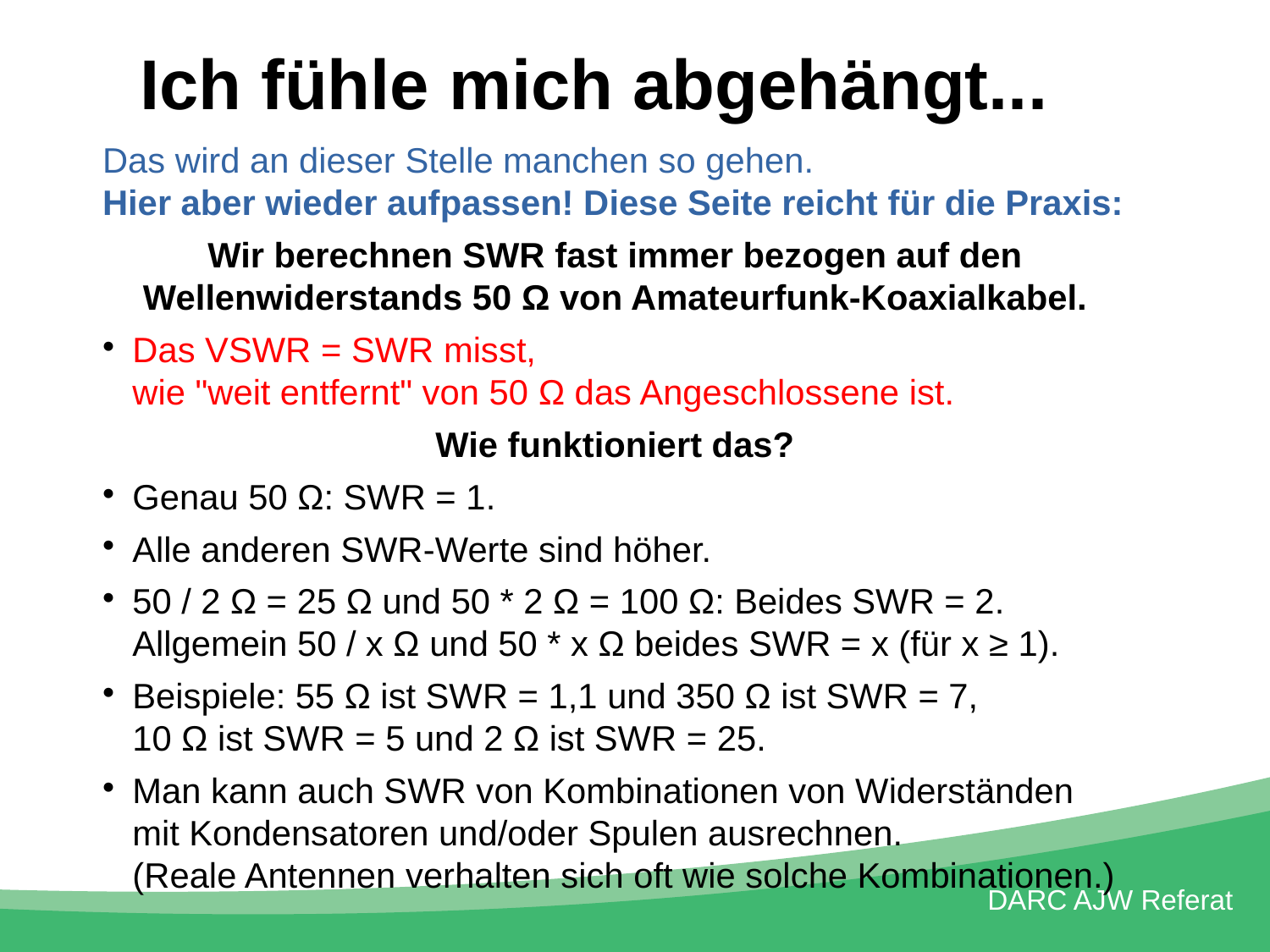

Ich fühle mich abgehängt...
Das wird an dieser Stelle manchen so gehen.
Hier aber wieder aufpassen! Diese Seite reicht für die Praxis:
Wir berechnen SWR fast immer bezogen auf den
Wellenwiderstands 50 Ω von Amateurfunk-Koaxialkabel.
Das VSWR = SWR misst,
wie "weit entfernt" von 50 Ω das Angeschlossene ist.
Wie funktioniert das?
Genau 50 Ω: SWR = 1.
Alle anderen SWR-Werte sind höher.
50 / 2 Ω = 25 Ω und 50 * 2 Ω = 100 Ω: Beides SWR = 2.
Allgemein 50 / x Ω und 50 * x Ω beides SWR = x (für x ≥ 1).
Beispiele: 55 Ω ist SWR = 1,1 und 350 Ω ist SWR = 7,
10 Ω ist SWR = 5 und 2 Ω ist SWR = 25.
Man kann auch SWR von Kombinationen von Widerständen mit Kondensatoren und/oder Spulen ausrechnen.
(Reale Antennen verhalten sich oft wie solche Kombinationen.)